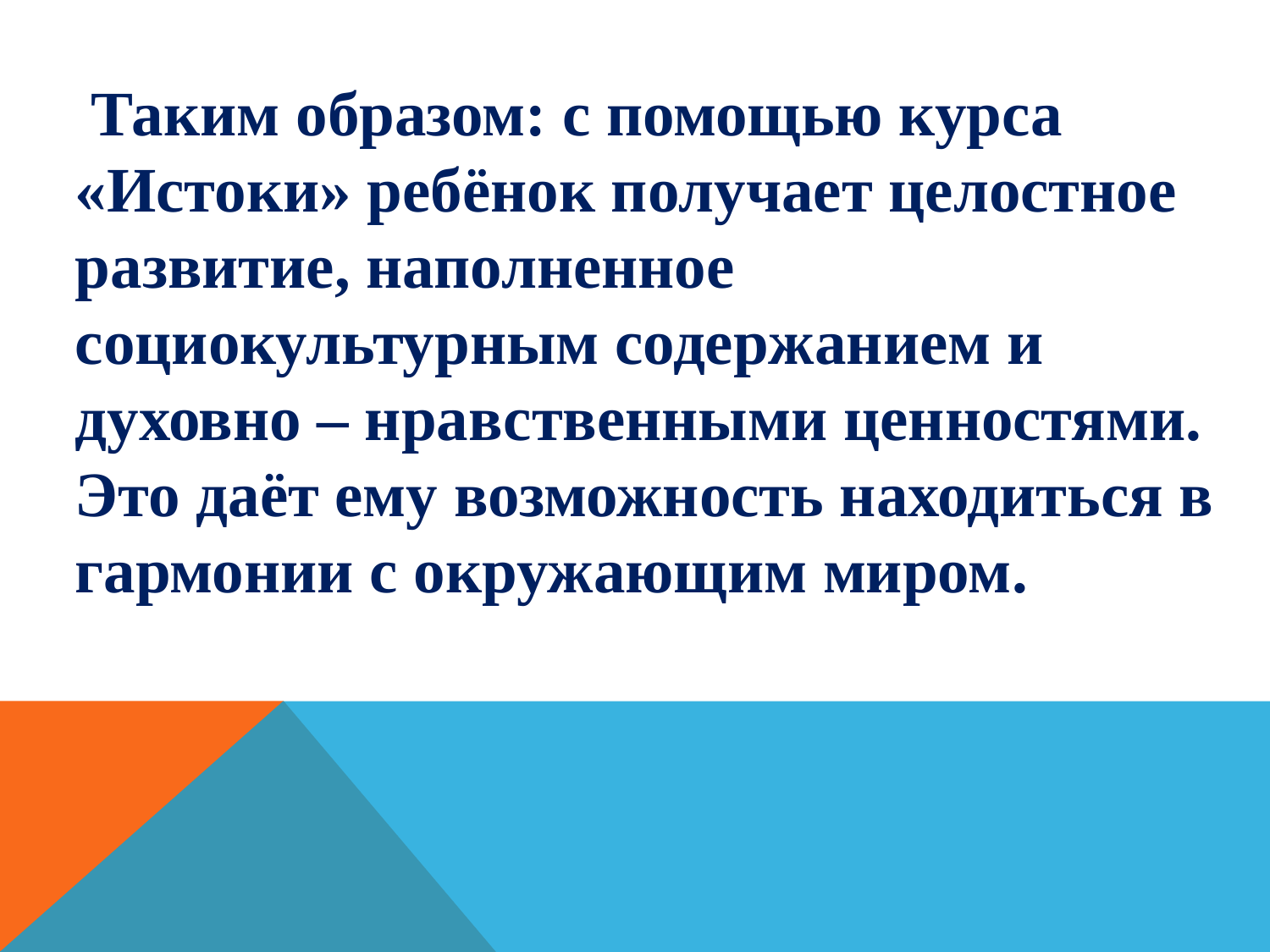

Таким образом: с помощью курса «Истоки» ребёнок получает целостное развитие, наполненное социокультурным содержанием и духовно – нравственными ценностями. Это даёт ему возможность находиться в гармонии с окружающим миром.